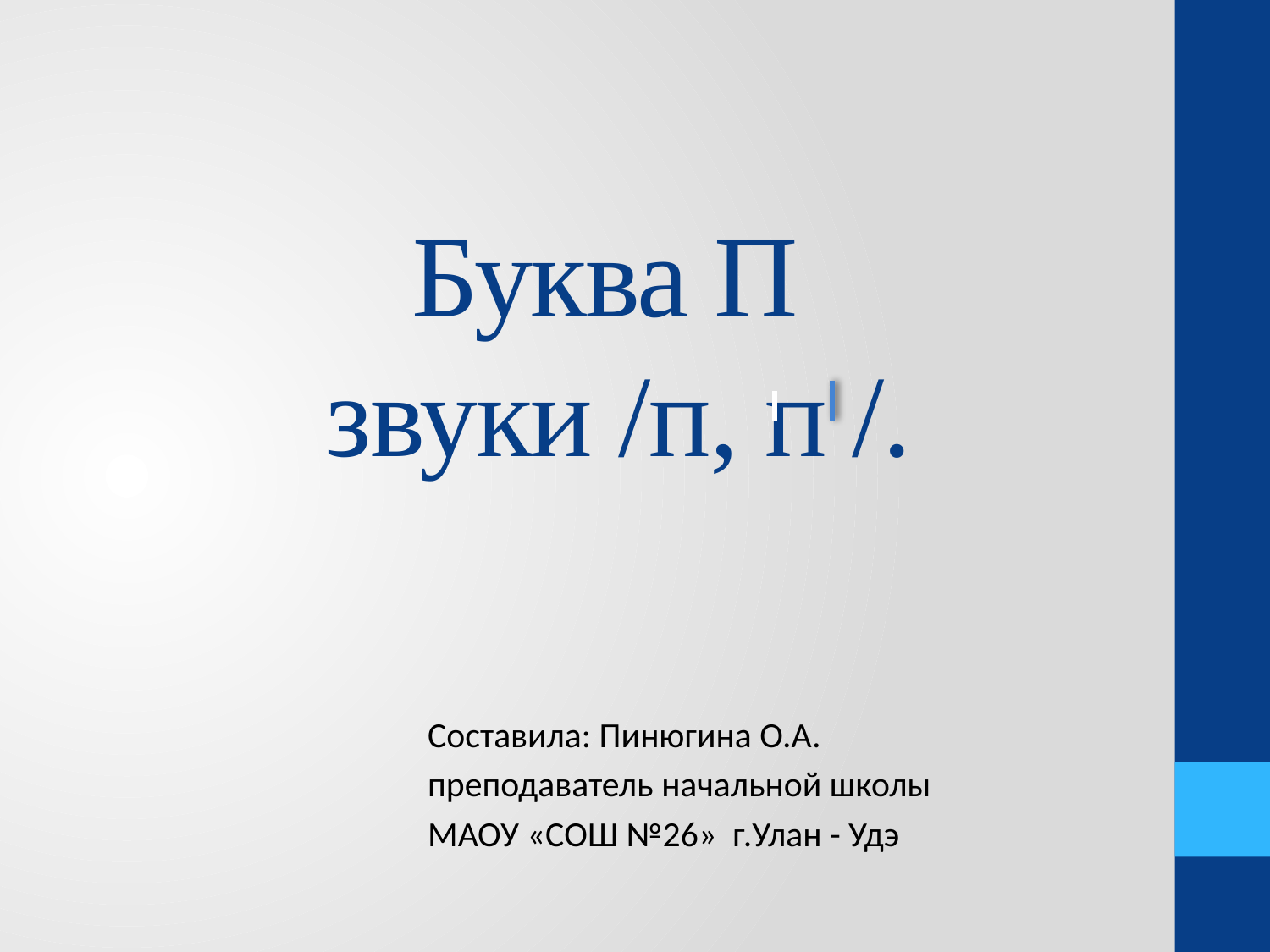

# Буква П звуки /п, п /.
Составила: Пинюгина О.А.
преподаватель начальной школы
МАОУ «СОШ №26»  г.Улан - Удэ